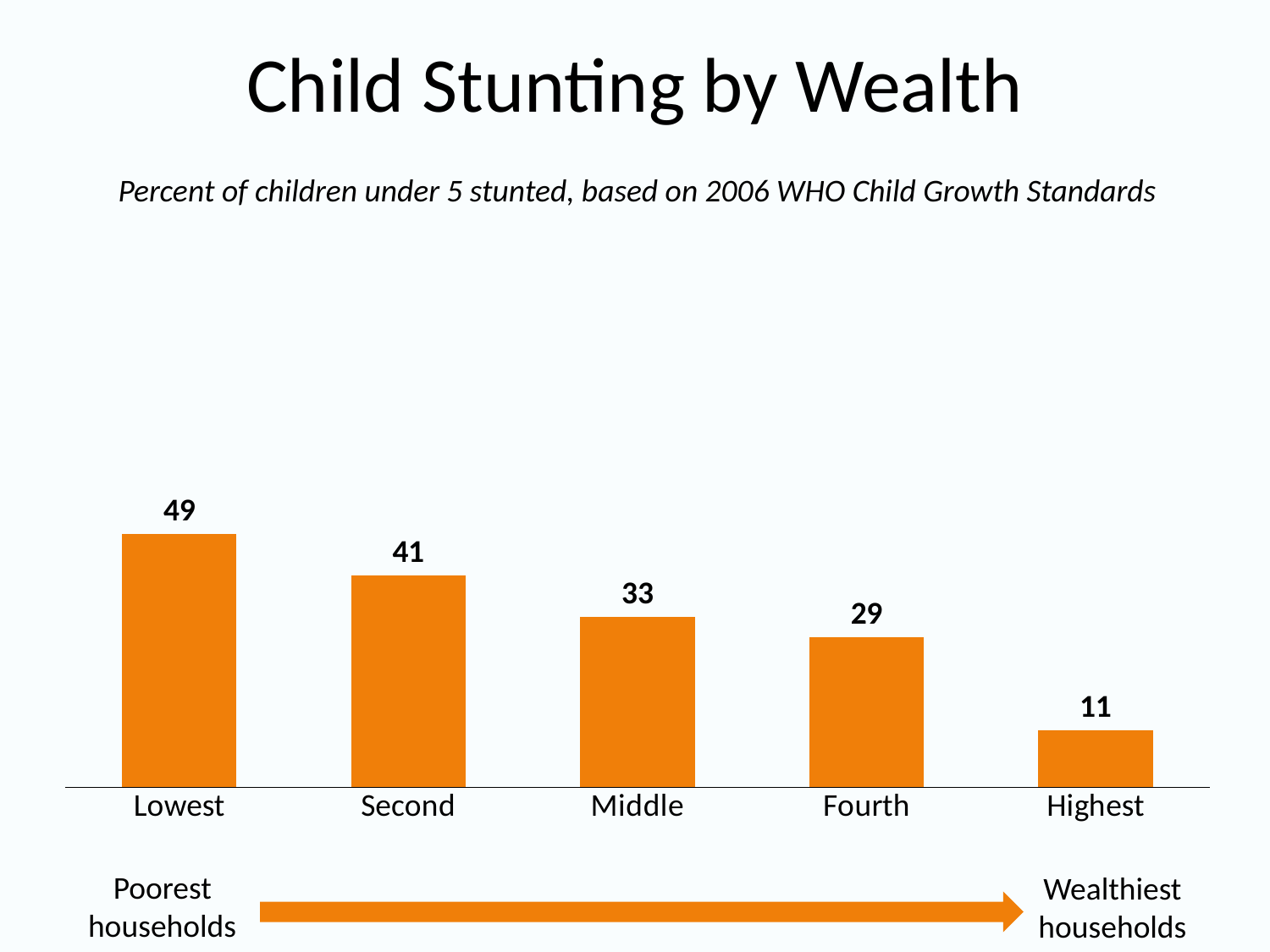

# Child Stunting by Wealth
Percent of children under 5 stunted, based on 2006 WHO Child Growth Standards

### Chart

| Category | Series 1 |
|---|---|
| Lowest | 49.0 |
| Second | 41.0 |
| Middle | 33.0 |
| Fourth | 29.0 |
| Highest | 11.0 |
Poorest
households
Wealthiest
households